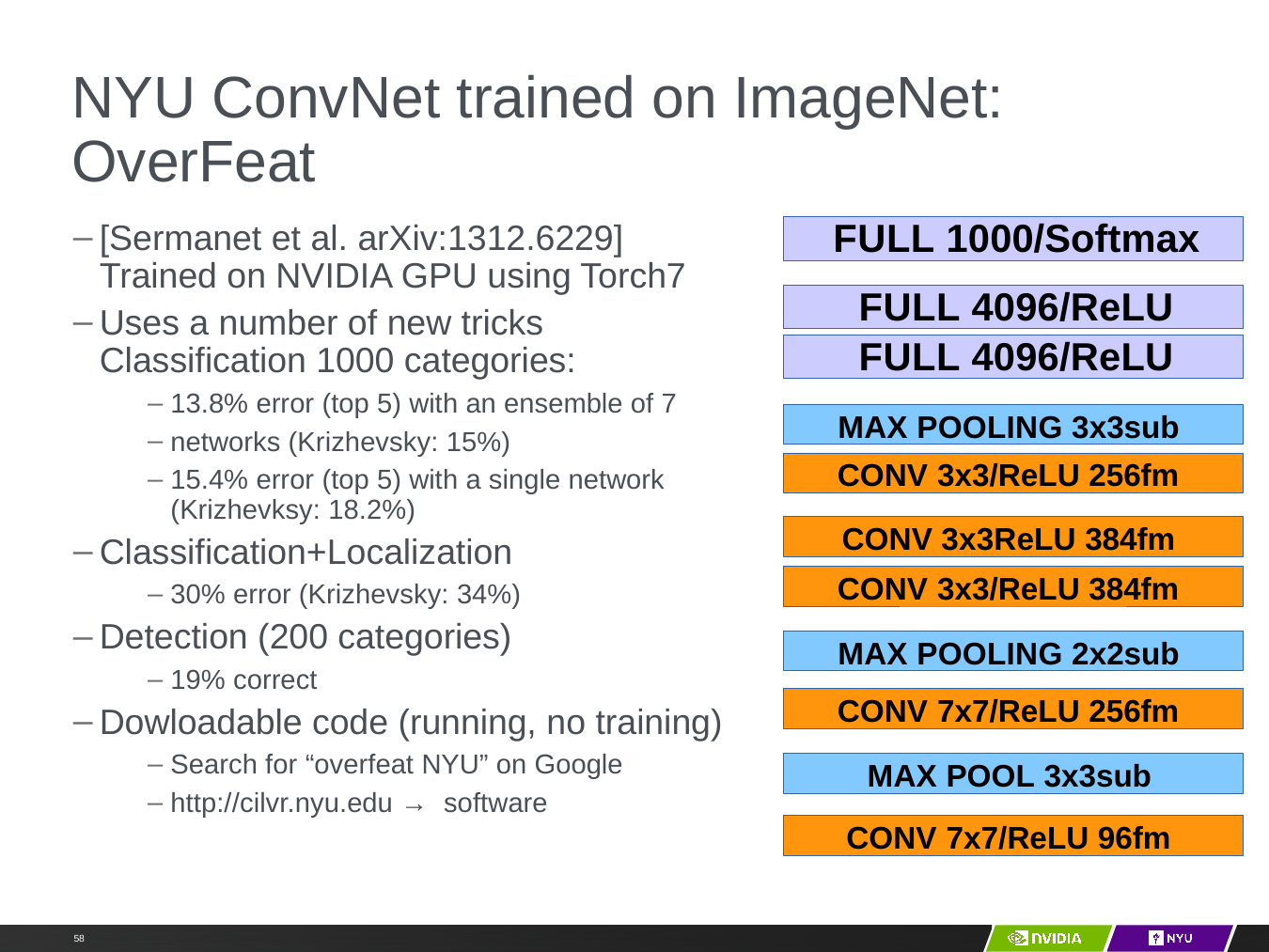

# NYU ConvNet trained on ImageNet: OverFeat
[Sermanet et al. arXiv:1312.6229]  Trained on NVIDIA GPU using Torch7
Uses a number of new tricks  Classification 1000 categories:
13.8% error (top 5) with an ensemble of 7
networks (Krizhevsky: 15%)
15.4% error (top 5) with a single network  (Krizhevksy: 18.2%)
Classification+Localization
30% error (Krizhevsky: 34%)
Detection (200 categories)
19% correct
Dowloadable code (running, no training)
Search for “overfeat NYU” on Google
http://cilvr.nyu.edu →  software

FULL 1000/Softmax
FULL 4096/ReLU
FULL 4096/ReLU
MAX POOLING 3x3sub
CONV 3x3/ReLU 256fm
CONV 3x3ReLU 384fm
CONV 3x3/ReLU 384fm
MAX POOLING 2x2sub
CONV 7x7/ReLU 256fm
MAX POOL 3x3sub
CONV 7x7/ReLU 96fm